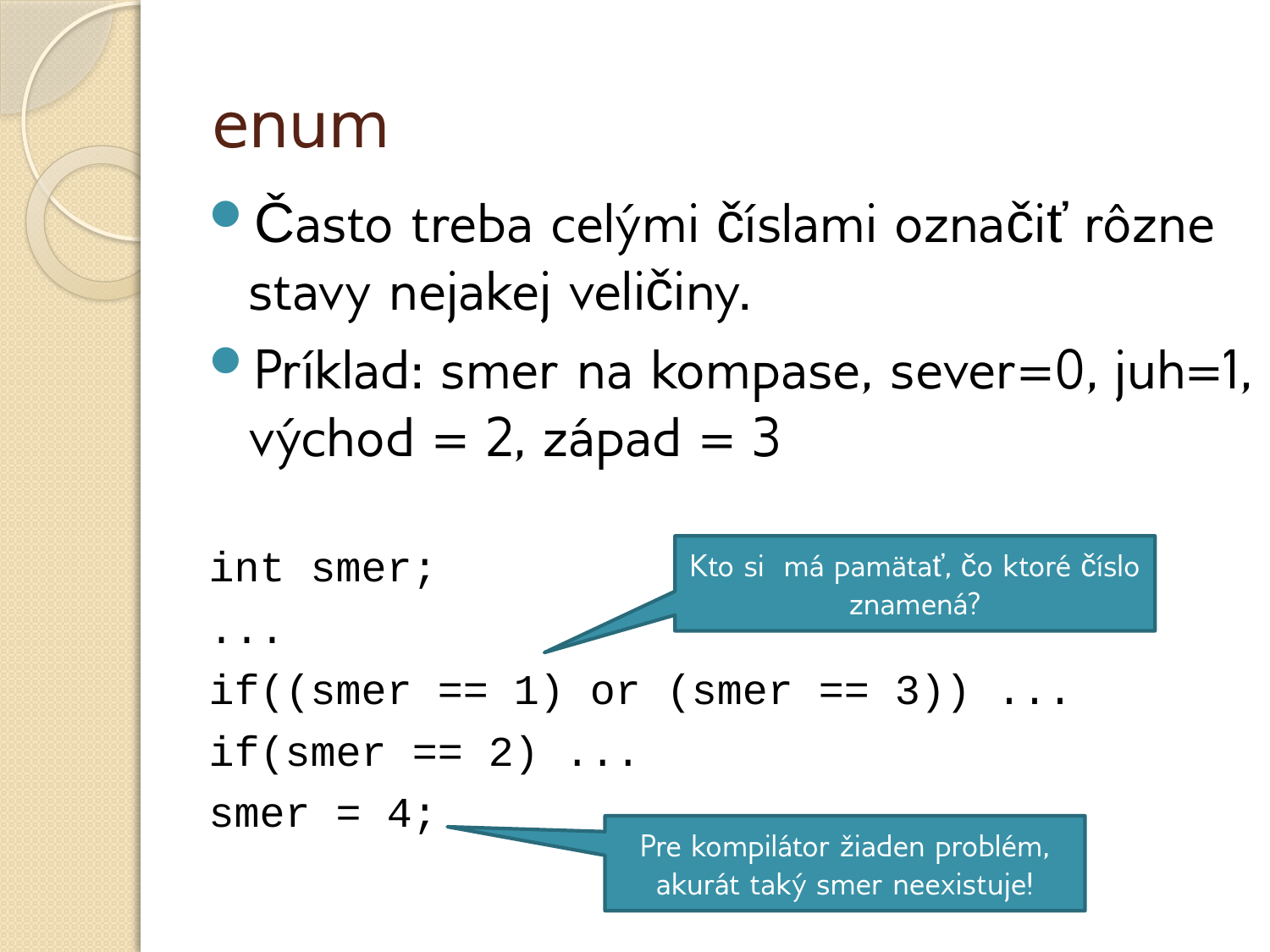

# enum
Často treba celými číslami označiť rôzne stavy nejakej veličiny.
Príklad: smer na kompase, sever=0, juh=1, východ = 2, západ = 3

int smer;
...
if((smer == 1) or (smer == 3)) ...
if(smer == 2) ...
smer = 4;

Kto si  má pamätať, čo ktoré číslo znamená?
Pre kompilátor žiaden problém, akurát taký smer neexistuje!